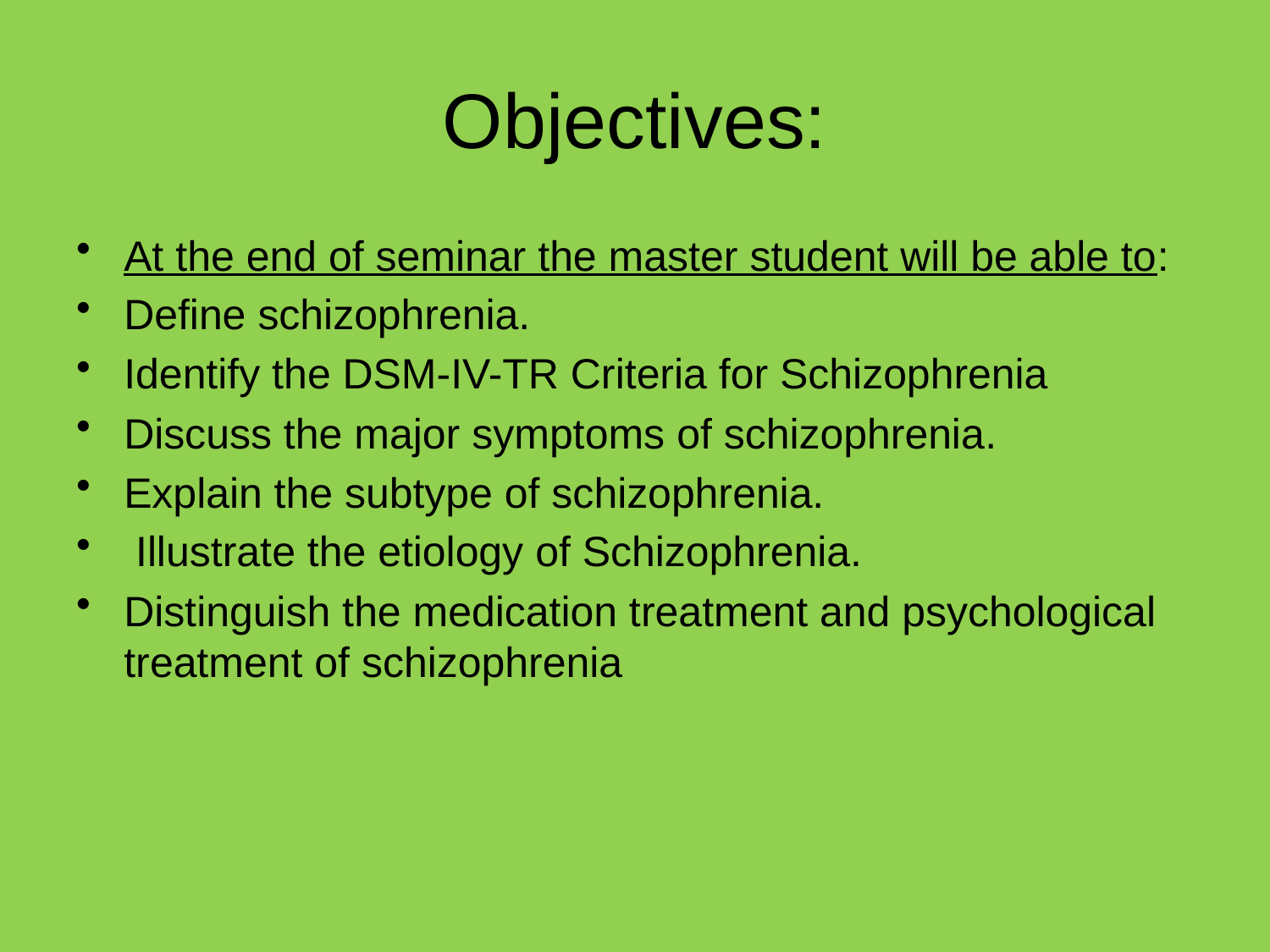

# Objectives:
At the end of seminar the master student will be able to:
Define schizophrenia.
Identify the DSM-IV-TR Criteria for Schizophrenia
Discuss the major symptoms of schizophrenia.
Explain the subtype of schizophrenia.
 Illustrate the etiology of Schizophrenia.
Distinguish the medication treatment and psychological treatment of schizophrenia